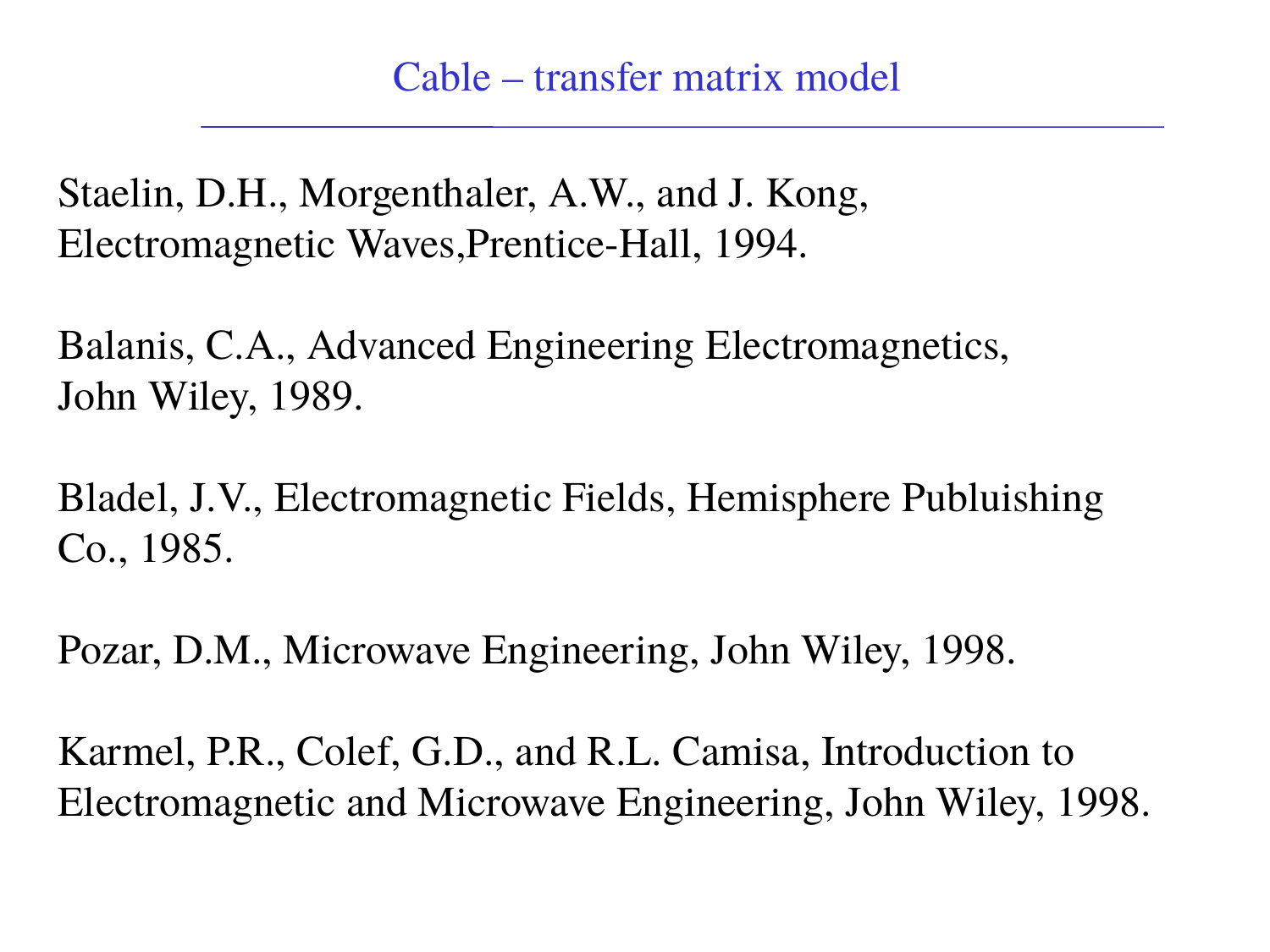

Cable – transfer matrix model

Staelin, D.H., Morgenthaler, A.W., and J. Kong,
Electromagnetic Waves,Prentice-Hall, 1994.

Balanis, C.A., Advanced Engineering Electromagnetics,
John Wiley, 1989.

Bladel, J.V., Electromagnetic Fields, Hemisphere Publuishing
Co., 1985.

Pozar, D.M., Microwave Engineering, John Wiley, 1998.

Karmel, P.R., Colef, G.D., and R.L. Camisa, Introduction to
Electromagnetic and Microwave Engineering, John Wiley, 1998.